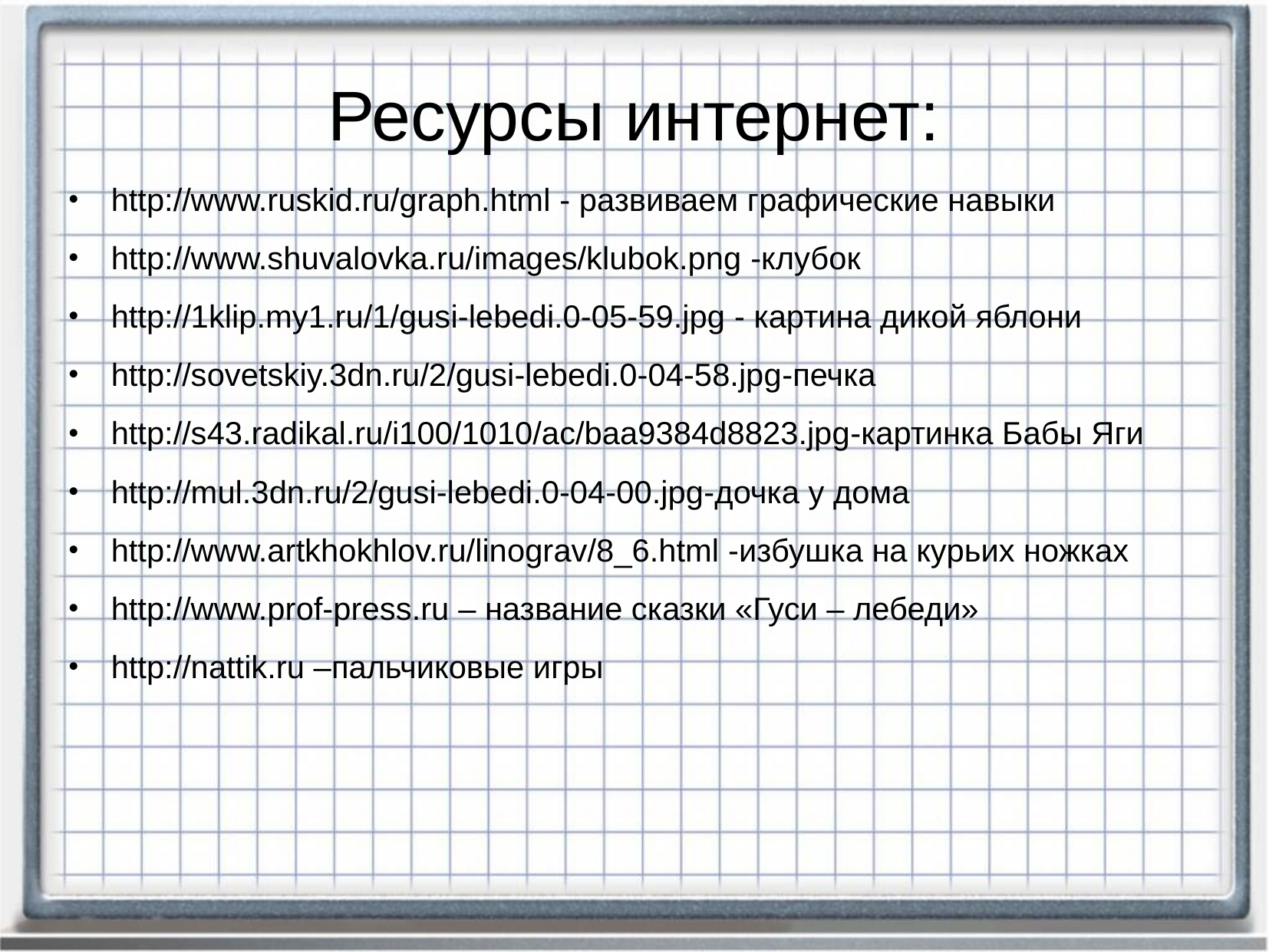

# Ресурсы интернет:
http://www.ruskid.ru/graph.html - развиваем графические навыки
http://www.shuvalovka.ru/images/klubok.png -клубок
http://1klip.my1.ru/1/gusi-lebedi.0-05-59.jpg - картина дикой яблони
http://sovetskiy.3dn.ru/2/gusi-lebedi.0-04-58.jpg-печка
http://s43.radikal.ru/i100/1010/ac/baa9384d8823.jpg-картинка Бабы Яги
http://mul.3dn.ru/2/gusi-lebedi.0-04-00.jpg-дочка у дома
http://www.artkhokhlov.ru/linograv/8_6.html -избушка на курьих ножках
http://www.prof-press.ru – название сказки «Гуси – лебеди»
http://nattik.ru –пальчиковые игры